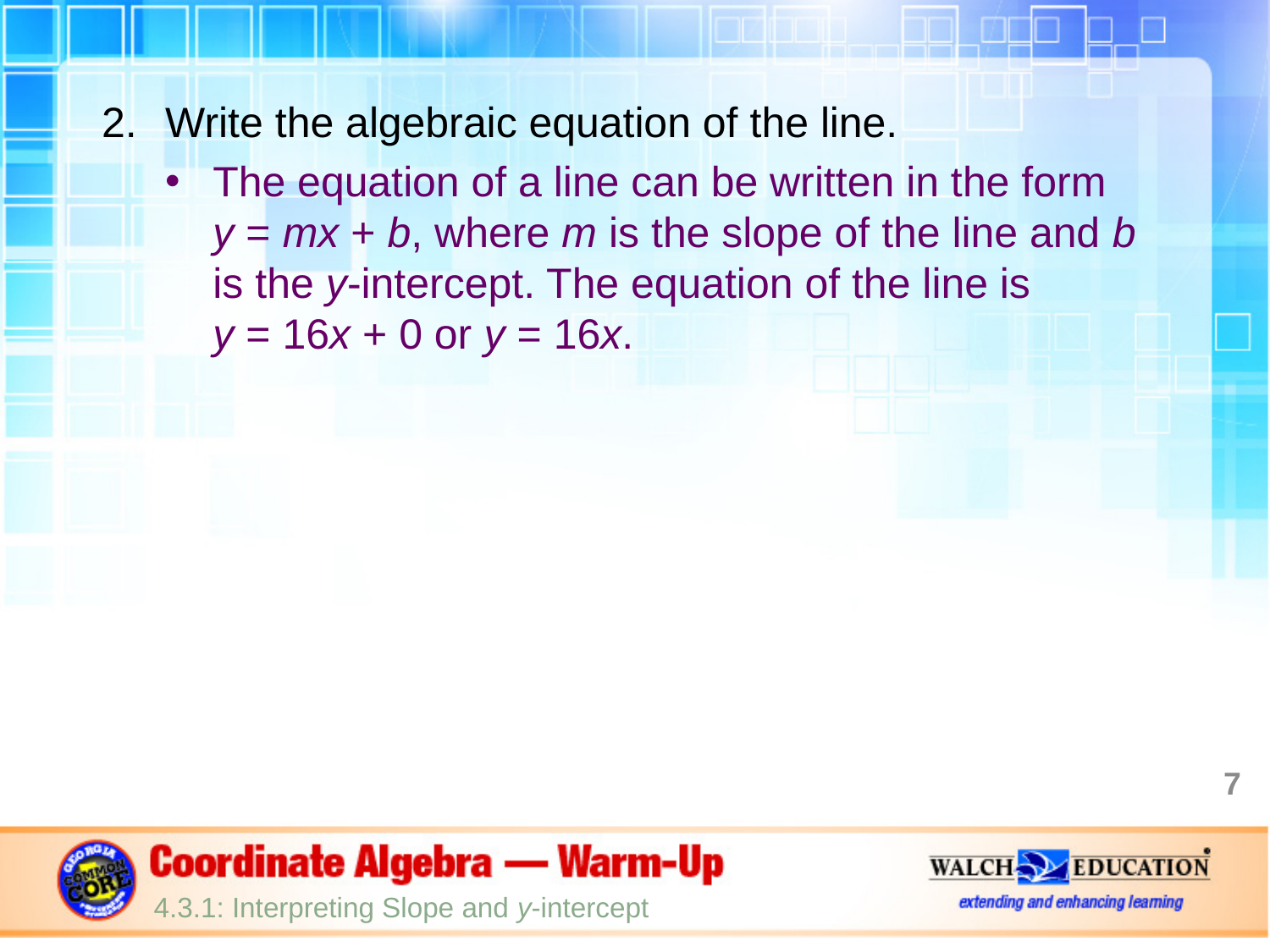

Write the algebraic equation of the line.
The equation of a line can be written in the form
y = mx + b, where m is the slope of the line and b is the y-intercept. The equation of the line is
y = 16x + 0 or y = 16x.
7
4.3.1: Interpreting Slope and y-intercept